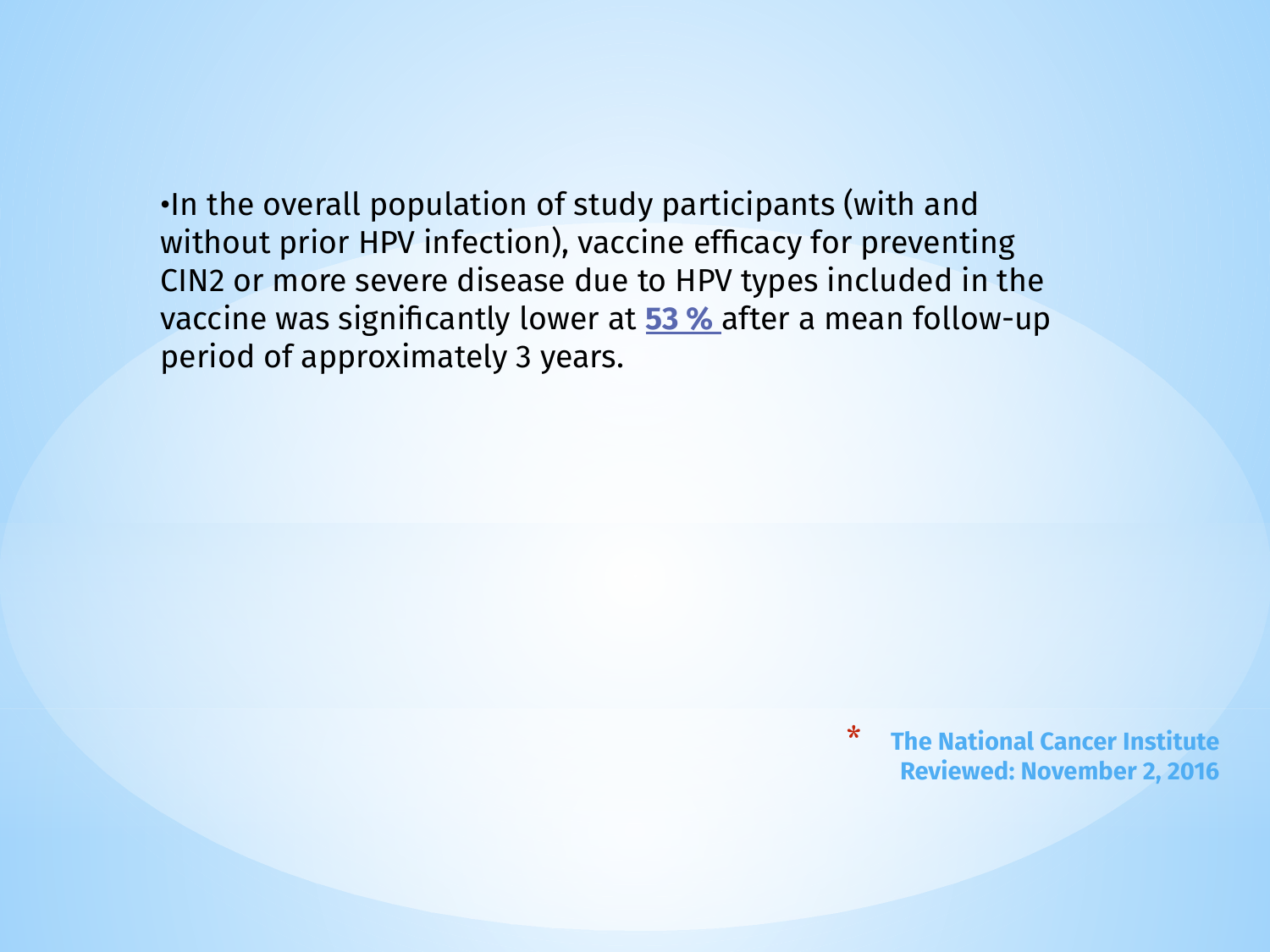

•In the overall population of study participants (with and without prior HPV infection), vaccine efficacy for preventing CIN2 or more severe disease due to HPV types included in the vaccine was significantly lower at 53 % after a mean follow-up period of approximately 3 years.

# The National Cancer Institute Reviewed: November 2, 2016